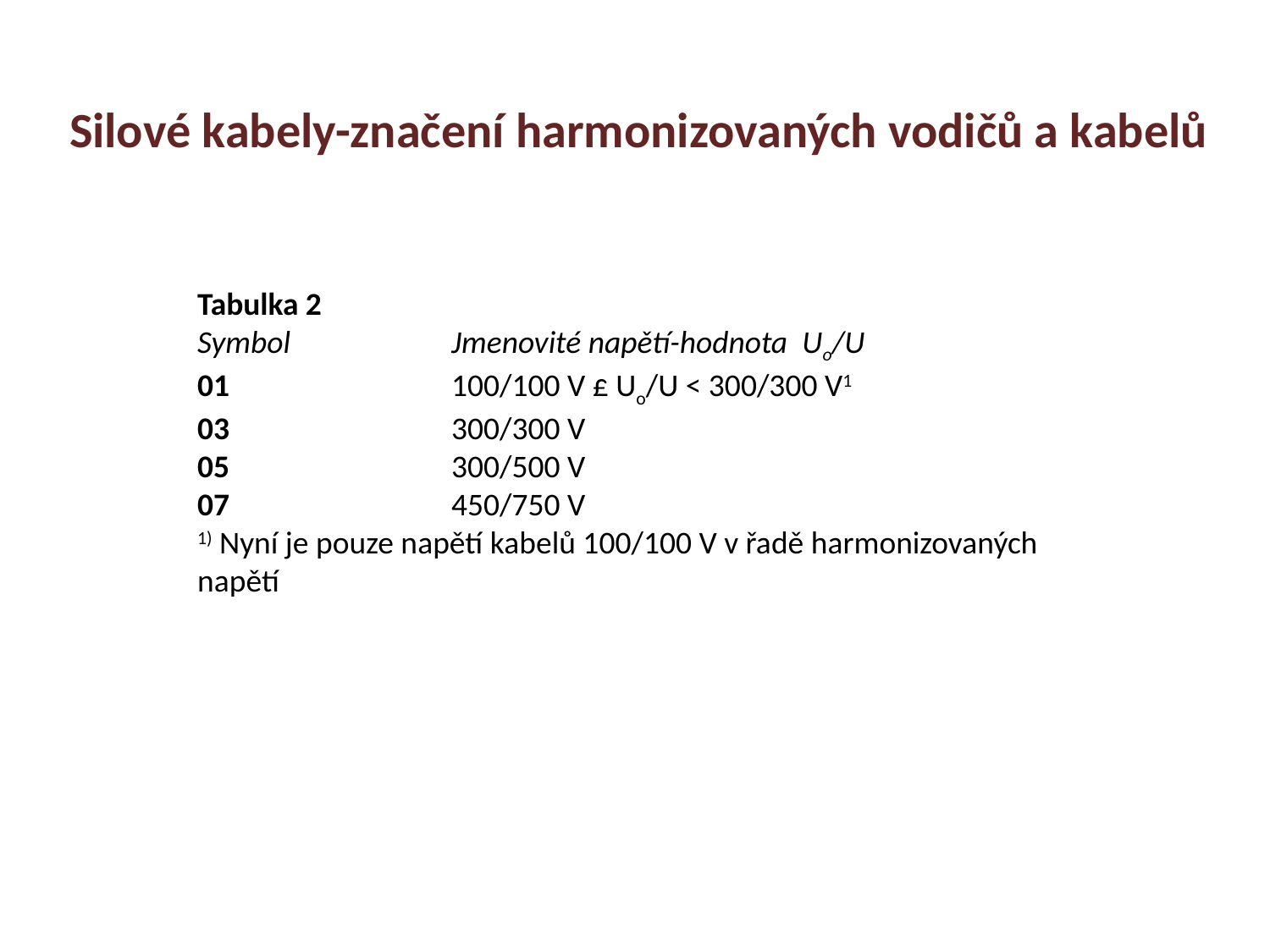

Silové kabely-značení harmonizovaných vodičů a kabelů

Tabulka 2
Symbol		Jmenovité napětí-hodnota  Uo/U
01		100/100 V £ Uo/U < 300/300 V1
03		300/300 V
05		300/500 V
07		450/750 V
1) Nyní je pouze napětí kabelů 100/100 V v řadě harmonizovaných napětí